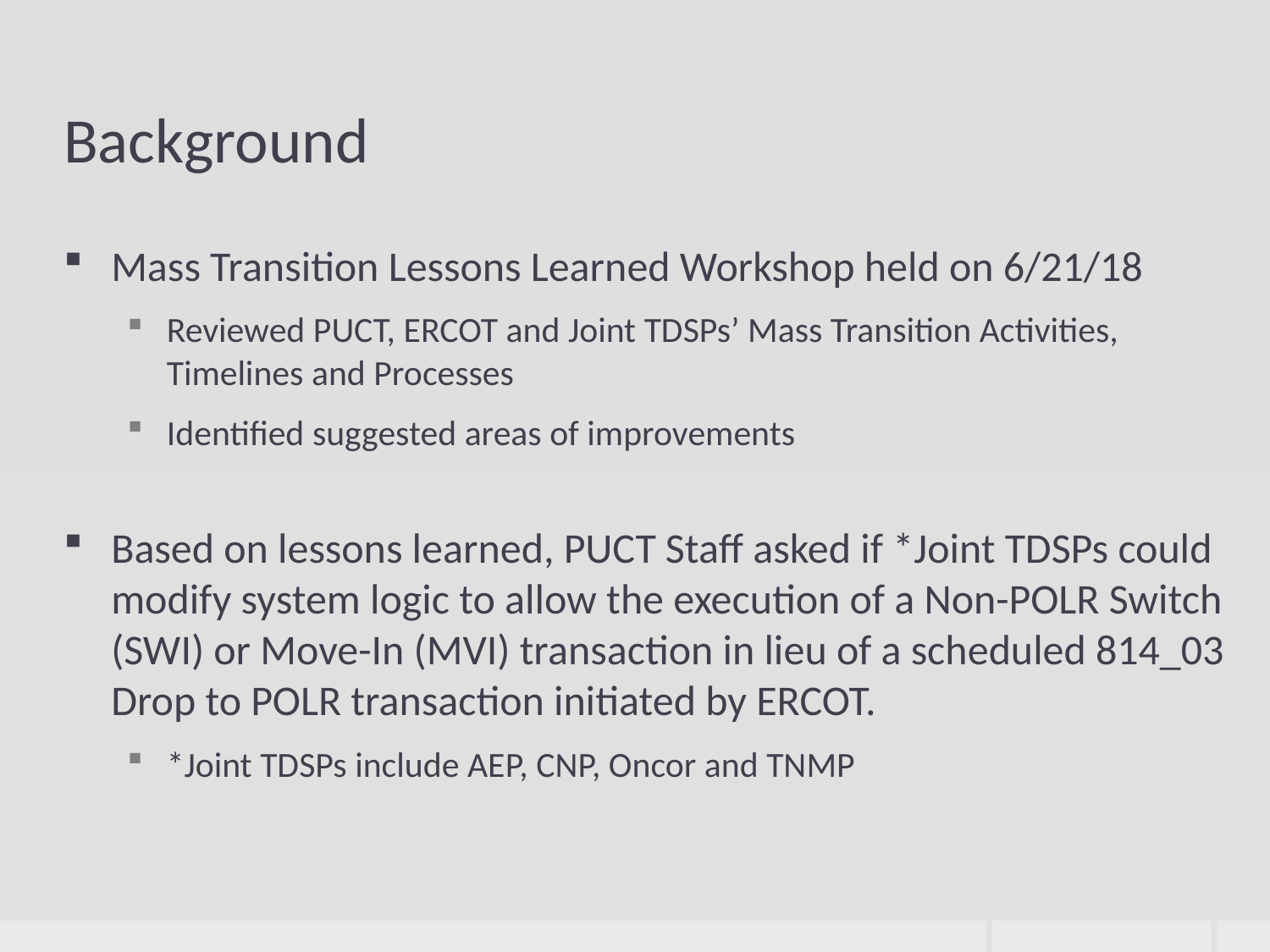

# Background
Mass Transition Lessons Learned Workshop held on 6/21/18
Reviewed PUCT, ERCOT and Joint TDSPs’ Mass Transition Activities, Timelines and Processes
Identified suggested areas of improvements

Based on lessons learned, PUCT Staff asked if *Joint TDSPs could modify system logic to allow the execution of a Non-POLR Switch (SWI) or Move-In (MVI) transaction in lieu of a scheduled 814_03 Drop to POLR transaction initiated by ERCOT.
*Joint TDSPs include AEP, CNP, Oncor and TNMP

2